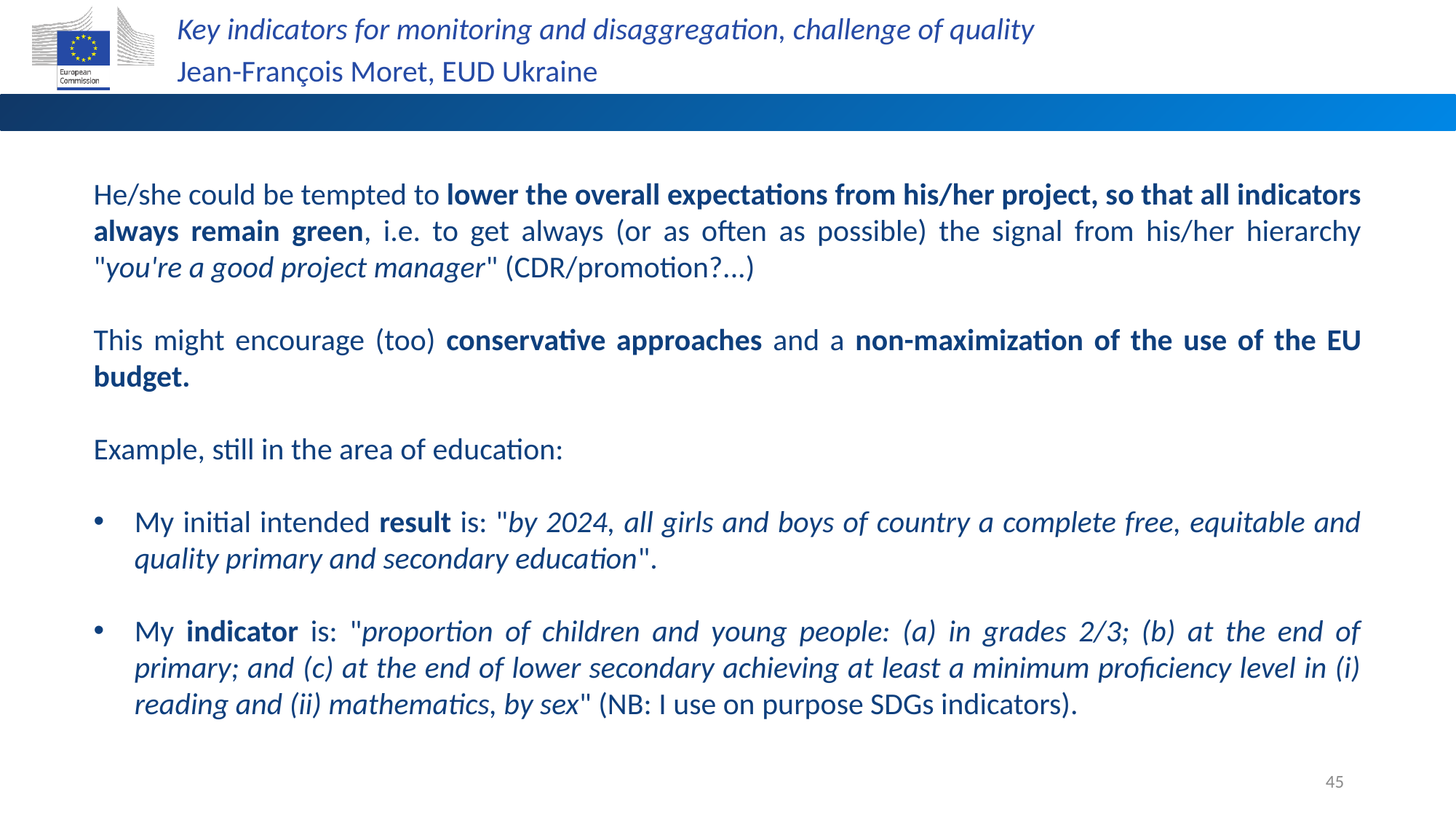

Key indicators for monitoring and disaggregation, challenge of quality
Jean-François Moret, EUD Ukraine
He/she could be tempted to lower the overall expectations from his/her project, so that all indicators always remain green, i.e. to get always (or as often as possible) the signal from his/her hierarchy "you're a good project manager" (CDR/promotion?...)

This might encourage (too) conservative approaches and a non-maximization of the use of the EU budget.

Example, still in the area of education:

My initial intended result is: "by 2024, all girls and boys of country a complete free, equitable and quality primary and secondary education".

My indicator is: "proportion of children and young people: (a) in grades 2/3; (b) at the end of primary; and (c) at the end of lower secondary achieving at least a minimum proficiency level in (i) reading and (ii) mathematics, by sex" (NB: I use on purpose SDGs indicators).
45